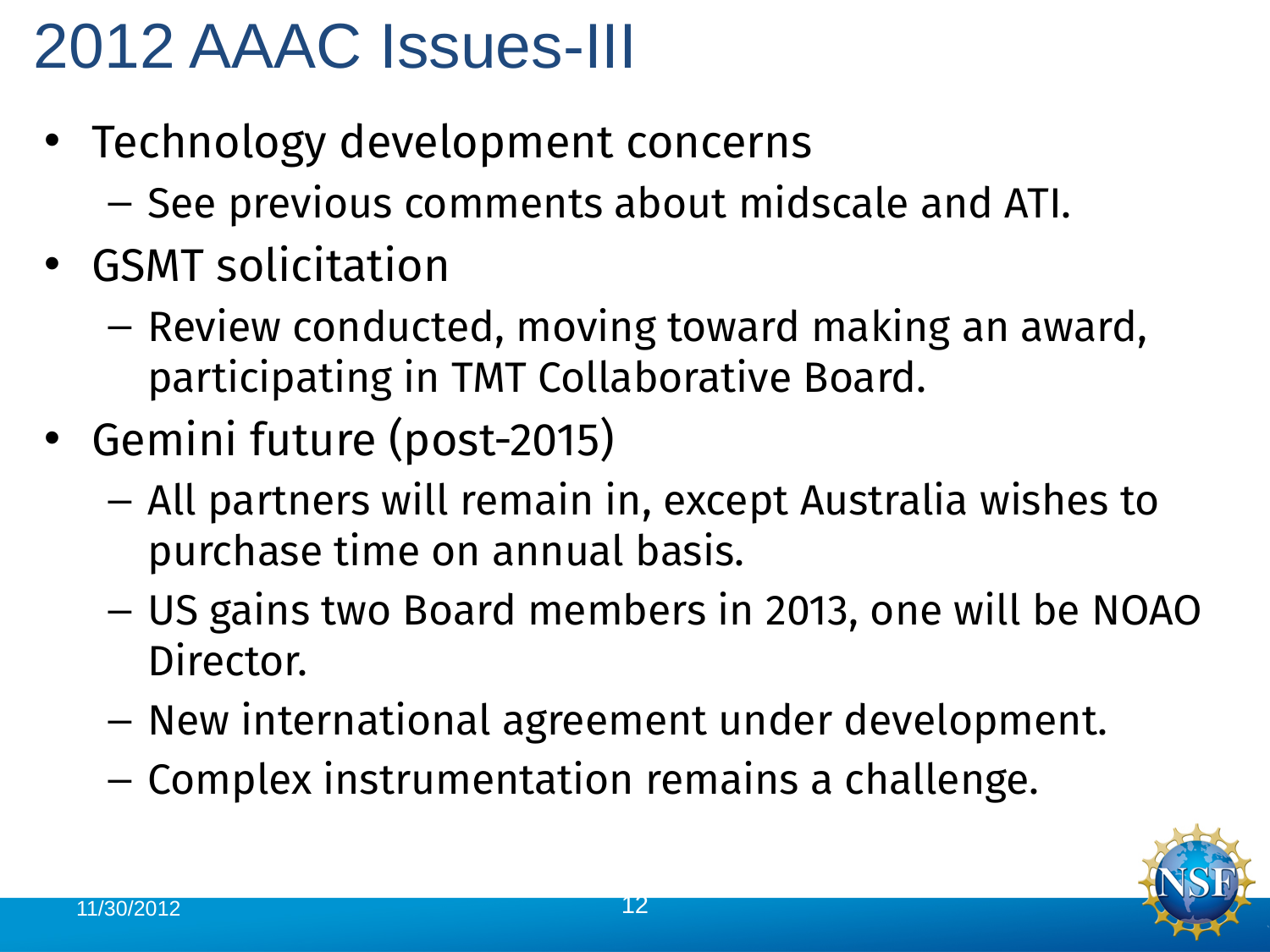

# 2012 AAAC Issues-III
Technology development concerns
See previous comments about midscale and ATI.
GSMT solicitation
Review conducted, moving toward making an award, participating in TMT Collaborative Board.
Gemini future (post-2015)
All partners will remain in, except Australia wishes to purchase time on annual basis.
US gains two Board members in 2013, one will be NOAO Director.
New international agreement under development.
Complex instrumentation remains a challenge.
11/30/2012
12